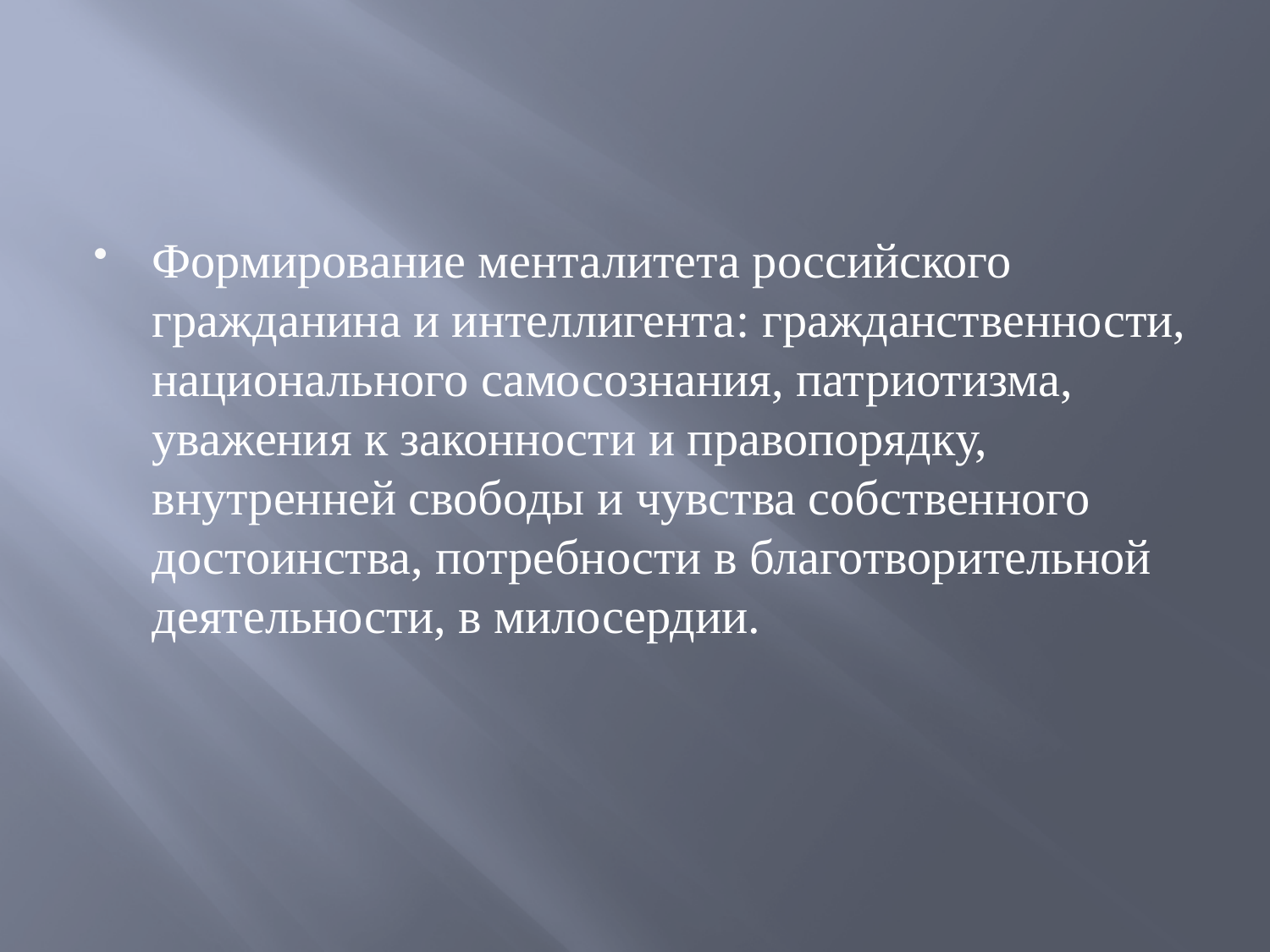

#
Формирование менталитета российского гражданина и интеллигента: гражданственности, национального самосознания, патриотизма, уважения к законности и правопорядку, внутренней свободы и чувства собственного достоинства, потребности в благотворительной деятельности, в милосердии.